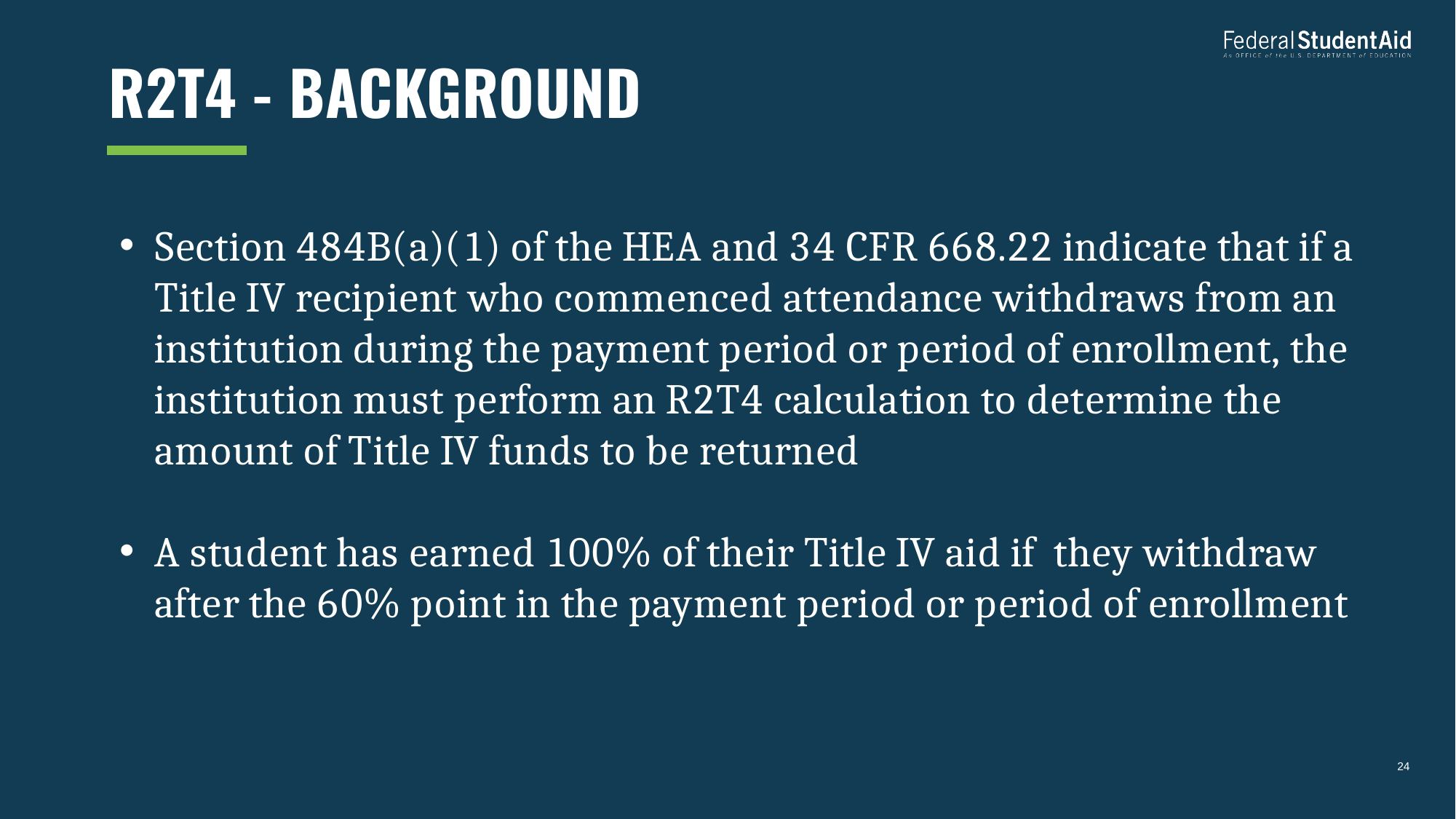

# R2T4 - Background
Section 484B(a)(1) of the HEA and 34 CFR 668.22 indicate that if a Title IV recipient who commenced attendance withdraws from an institution during the payment period or period of enrollment, the institution must perform an R2T4 calculation to determine the amount of Title IV funds to be returned

A student has earned 100% of their Title IV aid if  they withdraw after the 60% point in the payment period or period of enrollment

24